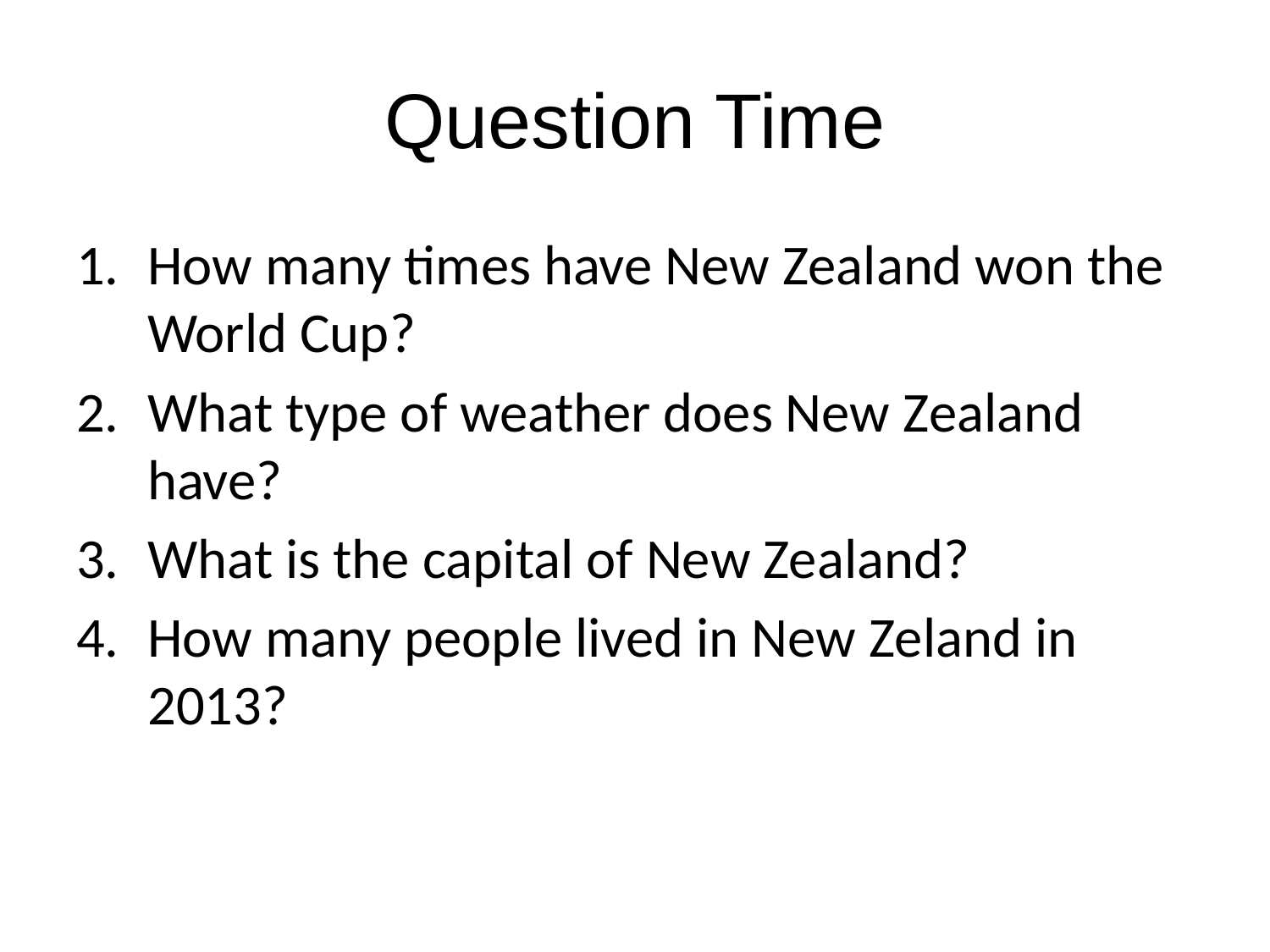

# Question Time
How many times have New Zealand won the World Cup?
What type of weather does New Zealand have?
What is the capital of New Zealand?
How many people lived in New Zeland in 2013?